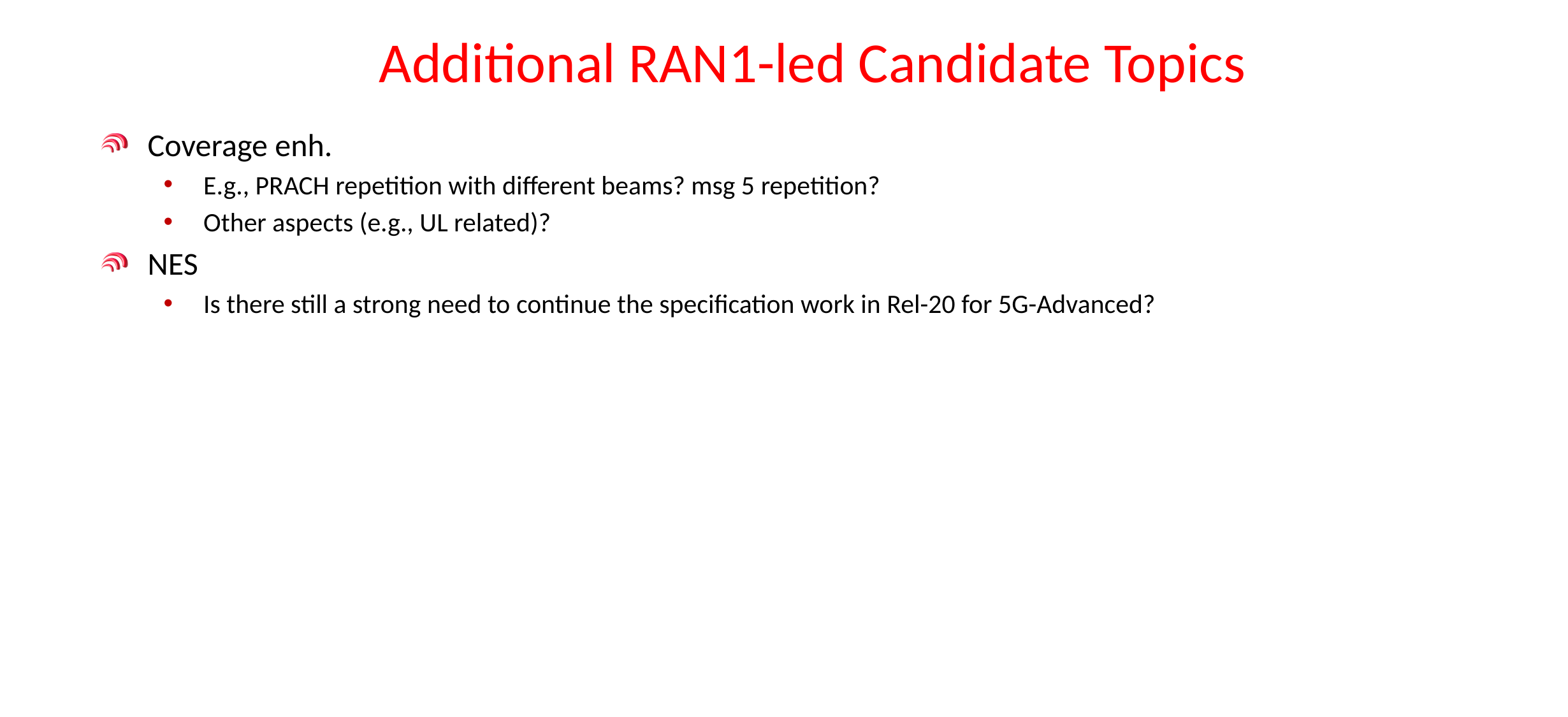

# Additional RAN1-led Candidate Topics
Coverage enh.
E.g., PRACH repetition with different beams? msg 5 repetition?
Other aspects (e.g., UL related)?
NES
Is there still a strong need to continue the specification work in Rel-20 for 5G-Advanced?